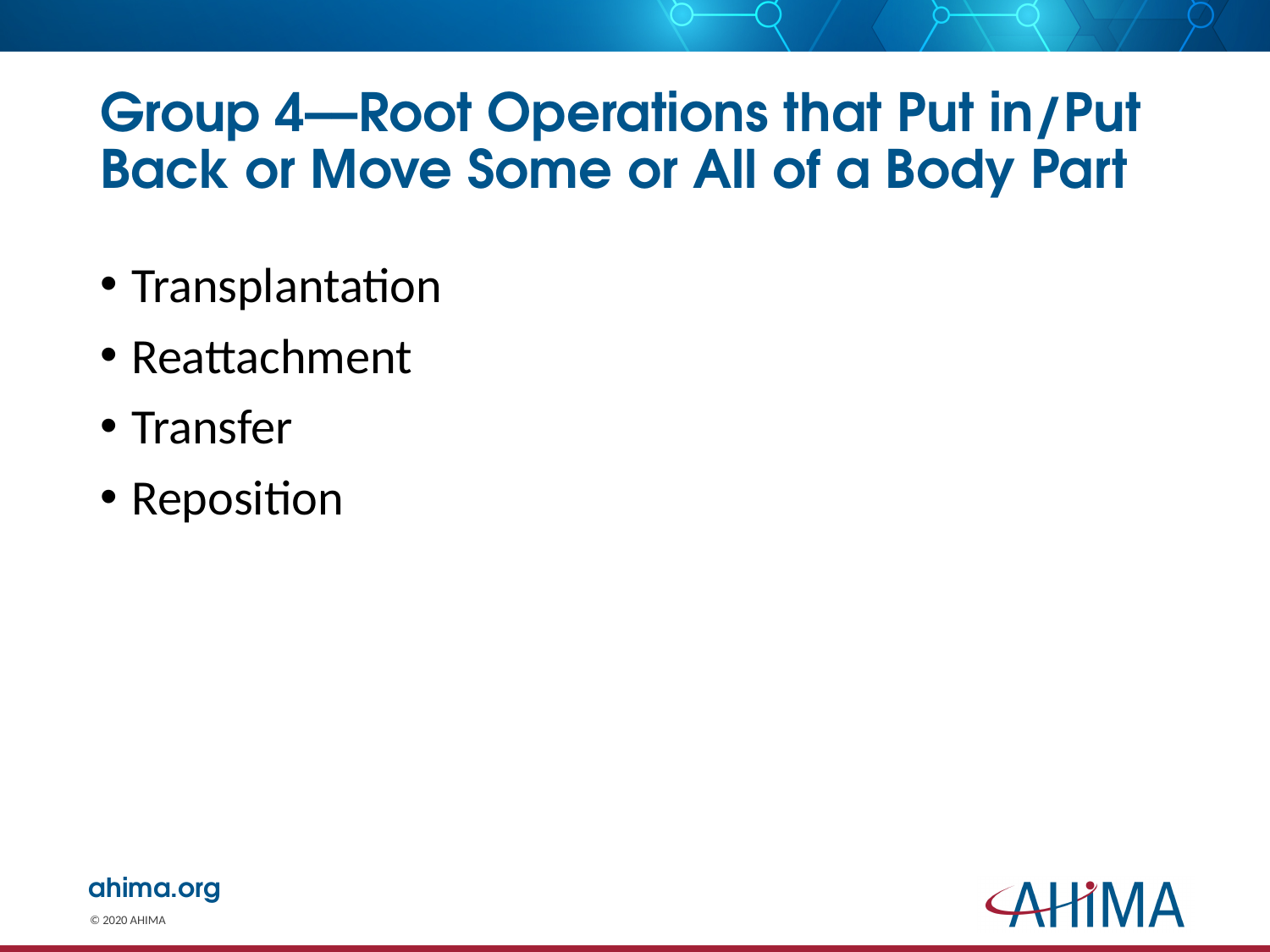

# Group 4––Root Operations that Put in/Put Back or Move Some or All of a Body Part
Transplantation
Reattachment
Transfer
Reposition